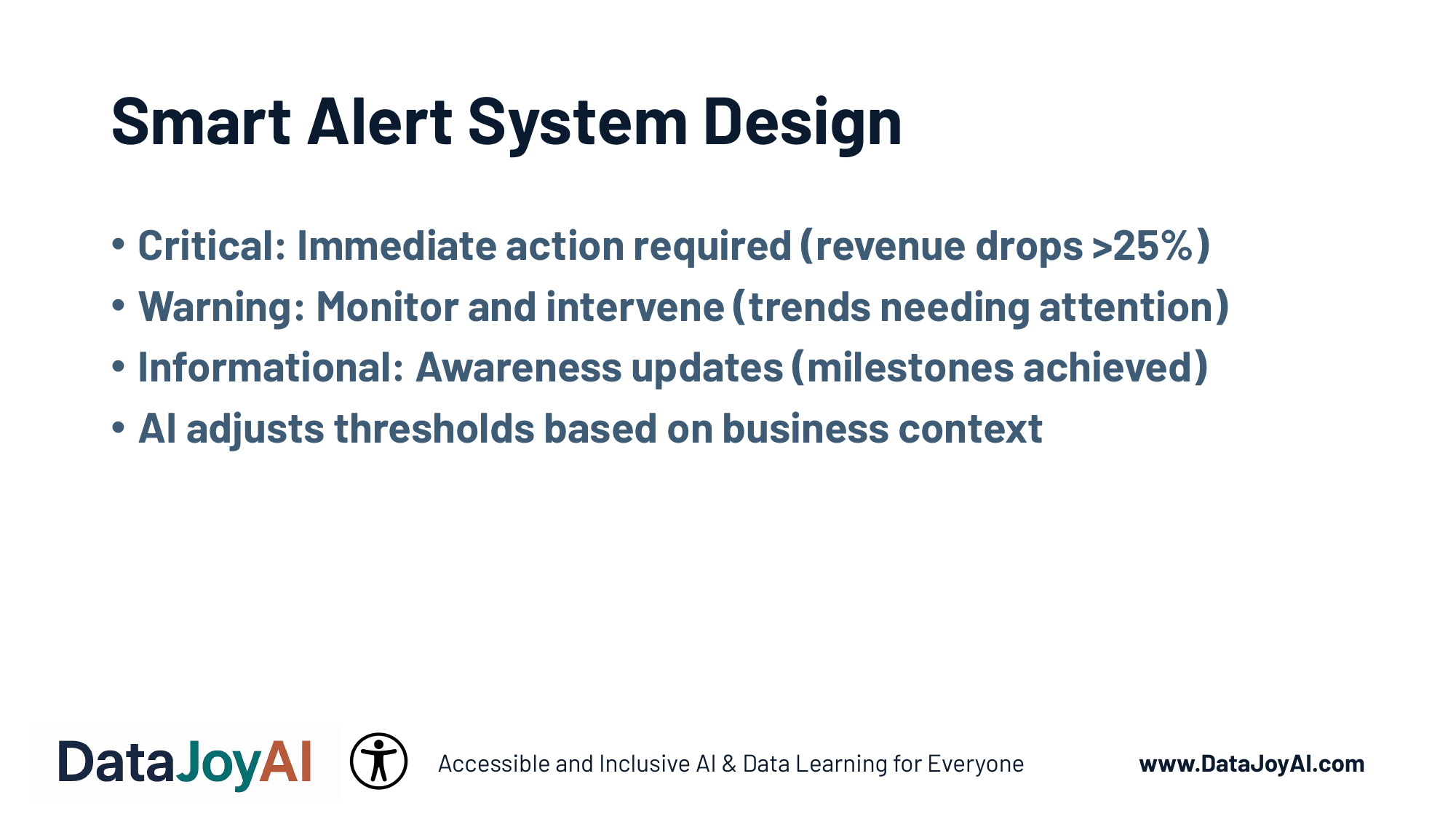

# Smart Alert System Design
Critical: Immediate action required (revenue drops >25%)
Warning: Monitor and intervene (trends needing attention)
Informational: Awareness updates (milestones achieved)
AI adjusts thresholds based on business context